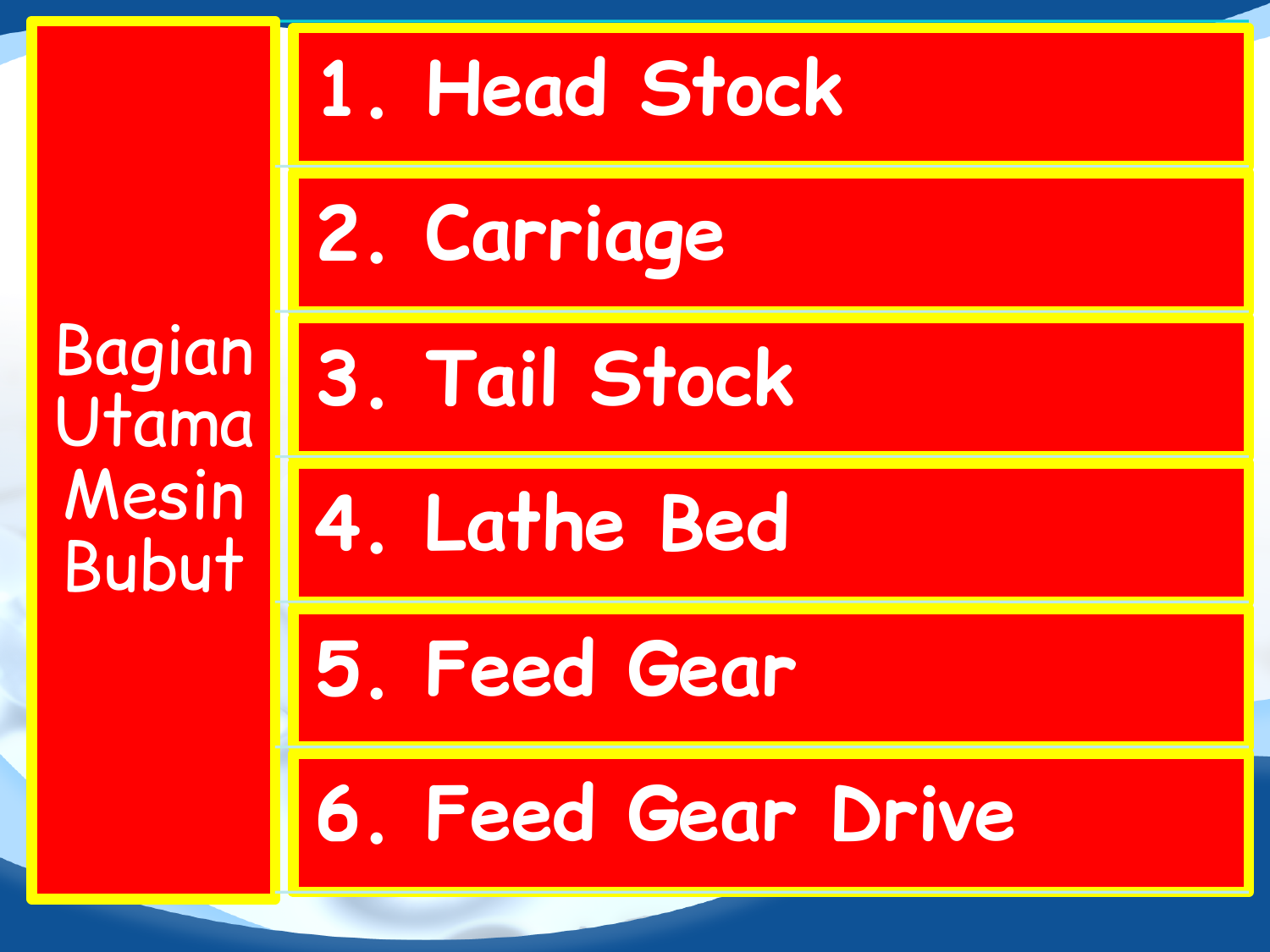

Bagian Utama Mesin Bubut
1. Head Stock
2. Carriage
3. Tail Stock
4. Lathe Bed
5. Feed Gear
6. Feed Gear Drive